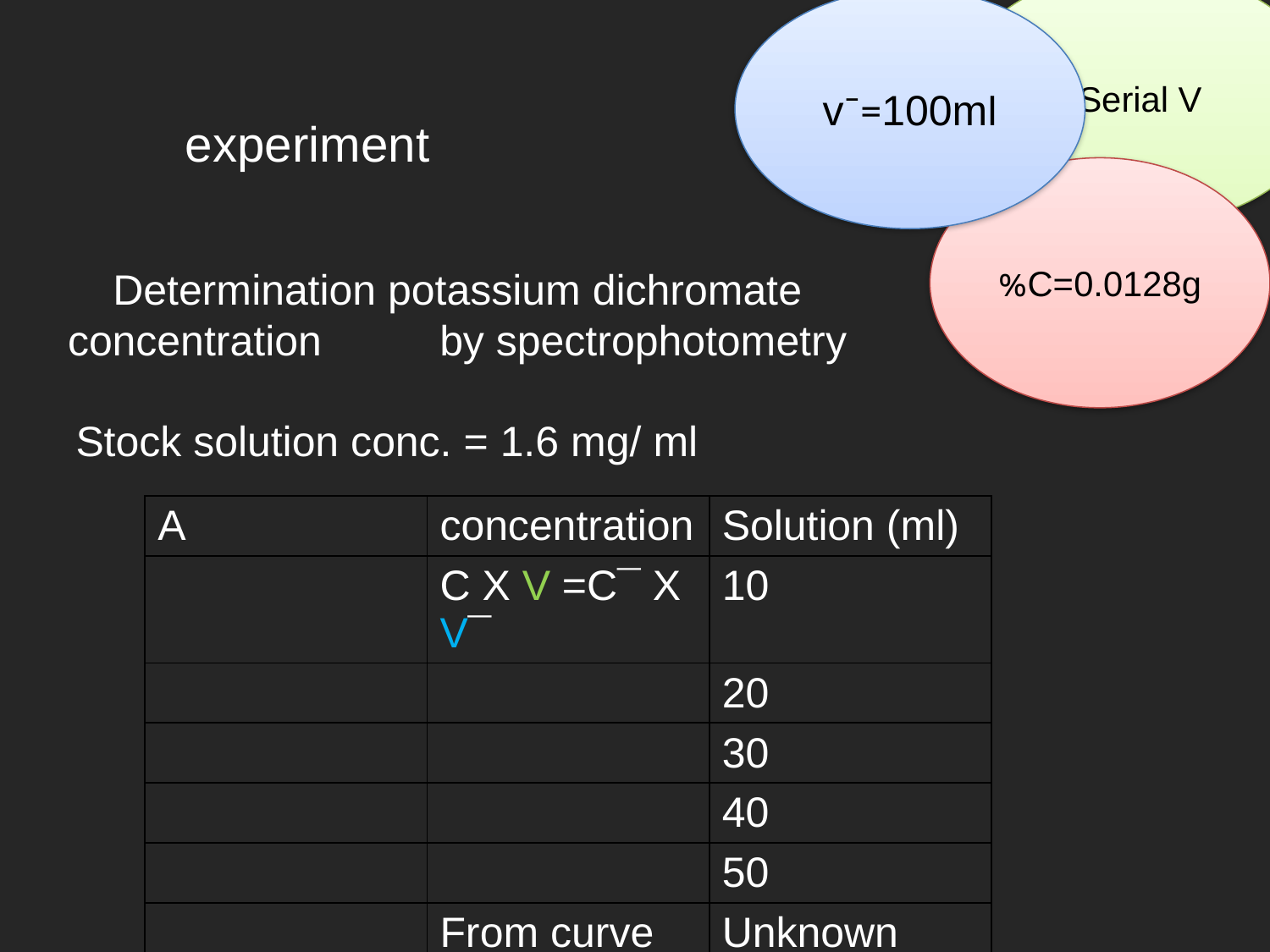

Serial V
v¯=100ml
experiment
C=0.0128g%
Determination potassium dichromate concentration          by spectrophotometry
Stock solution conc. = 1.6 mg/ ml
| A | concentration | Solution (ml) |
| --- | --- | --- |
|  | C X V =C¯ X V¯ | 10 |
|  |  | 20 |
|  |  | 30 |
|  |  | 40 |
|  |  | 50 |
|  | From curve | Unknown |